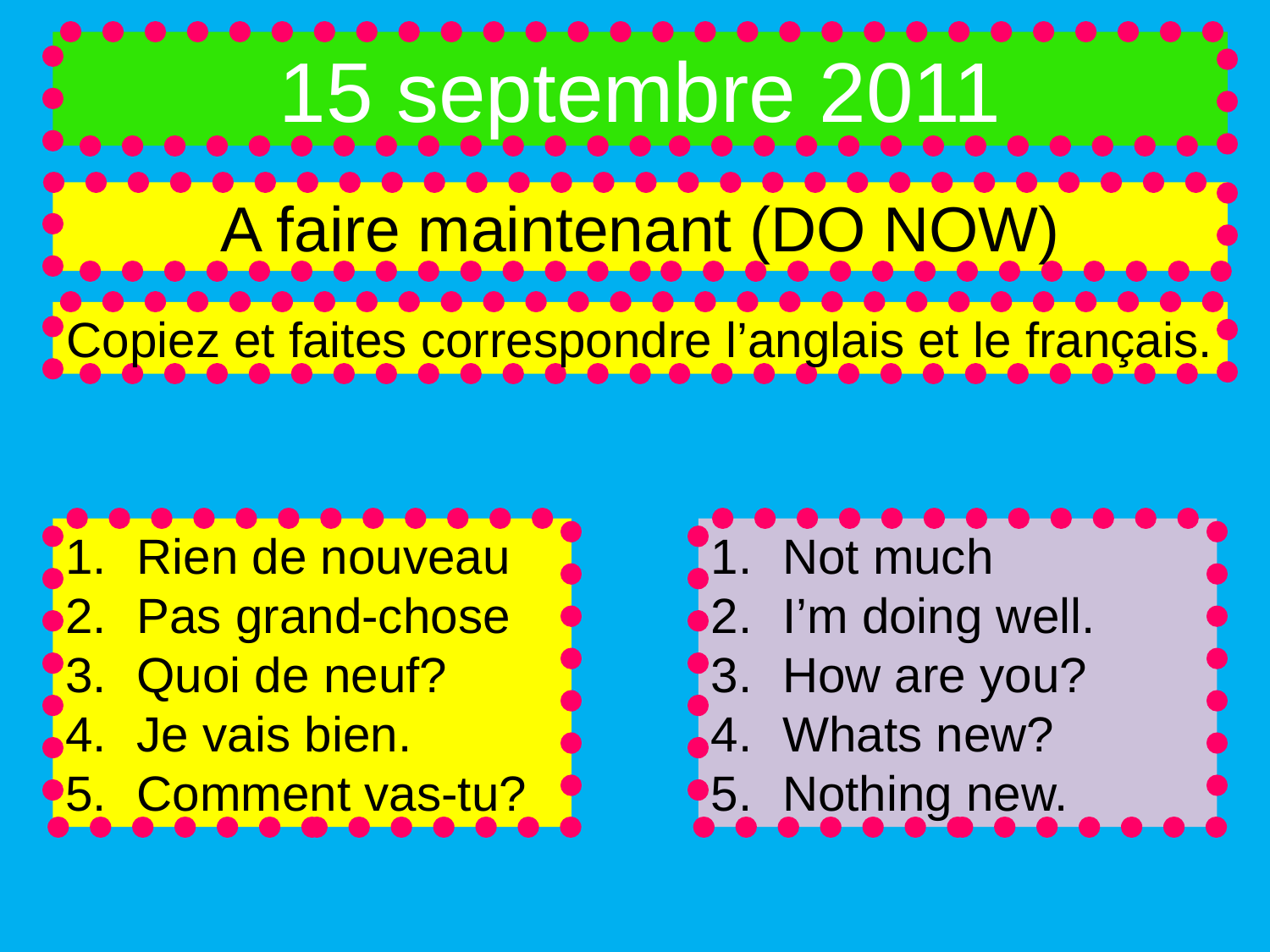

15 septembre 2011
A faire maintenant (DO NOW)
Copiez et faites correspondre l’anglais et le français.
Rien de nouveau
Pas grand-chose
Quoi de neuf?
Je vais bien.
Comment vas-tu?
Not much
I’m doing well.
How are you?
Whats new?
Nothing new.